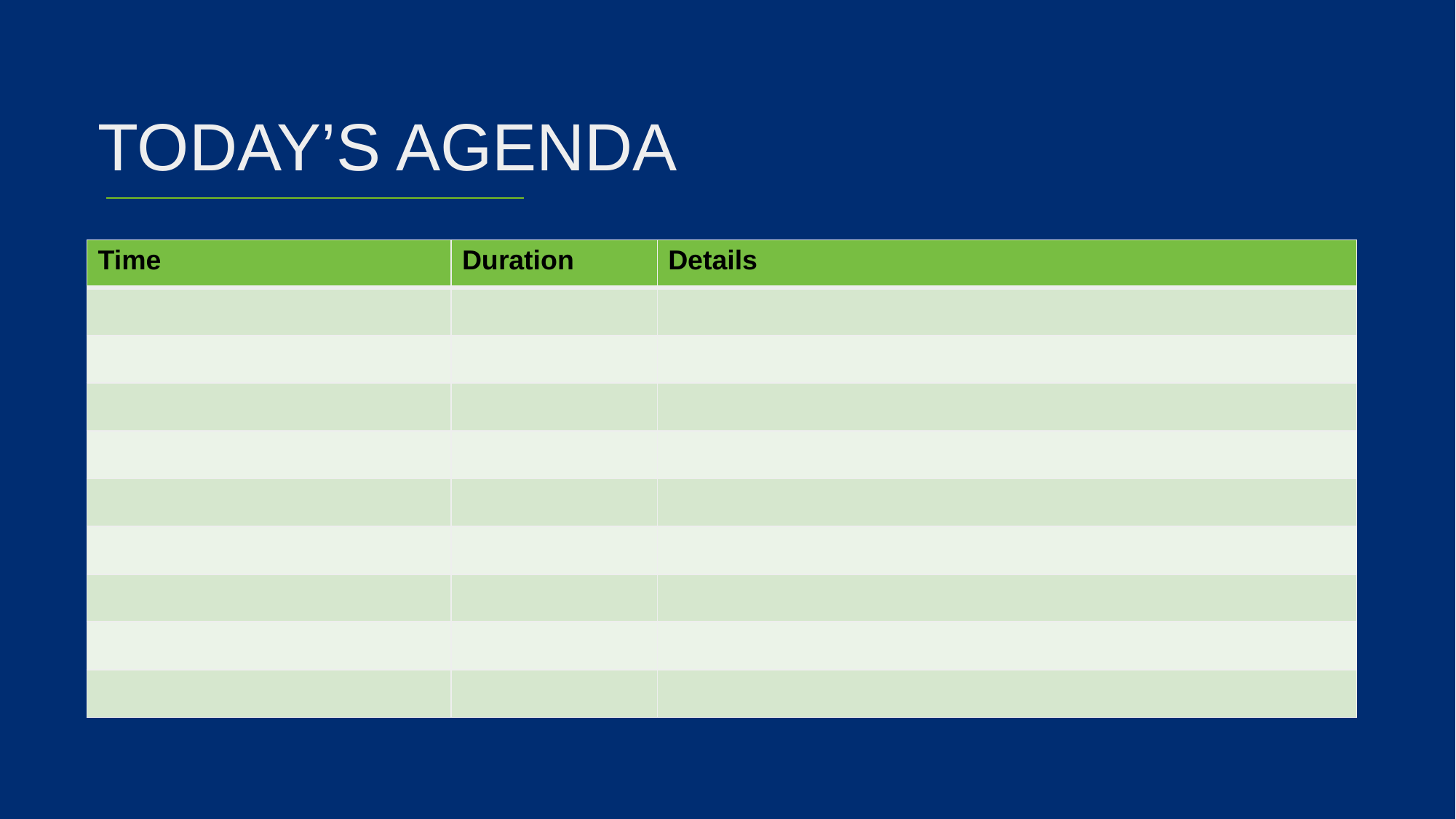

# TODAY’S AGENDA
| Time | Duration | Details |
| --- | --- | --- |
|  |  |  |
|  |  |  |
|  |  |  |
|  |  |  |
|  |  |  |
|  |  |  |
|  |  |  |
|  |  |  |
|  |  |  |